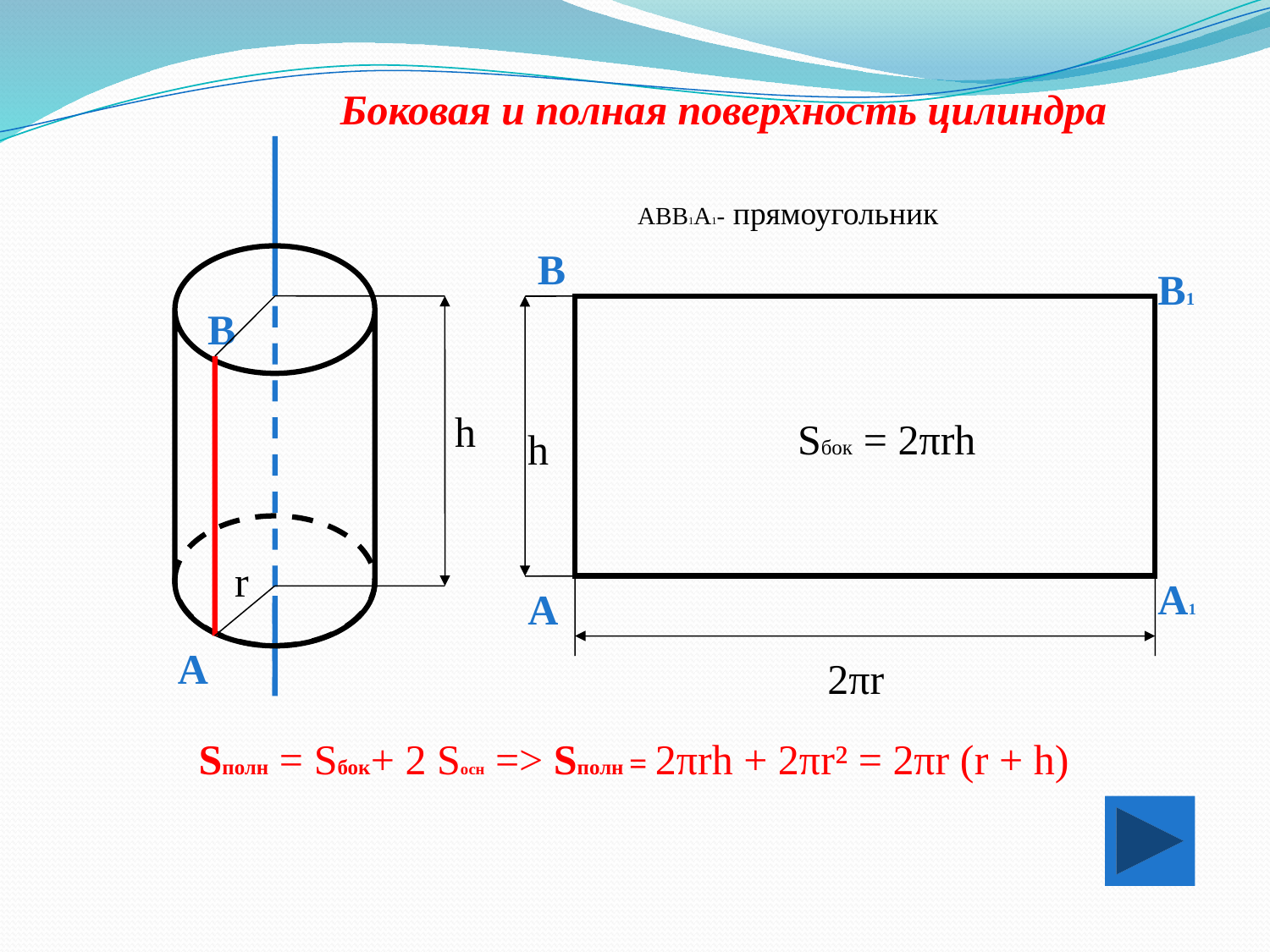

Боковая и полная поверхность цилиндра

В

h

r

А
АВВ1А1- прямоугольник
В
В1

Sбок = 2πrh
h
А1
А

2πr
Sполн = Sбок+ 2 Sосн => Sполн = 2πrh + 2πr² = 2πr (r + h)